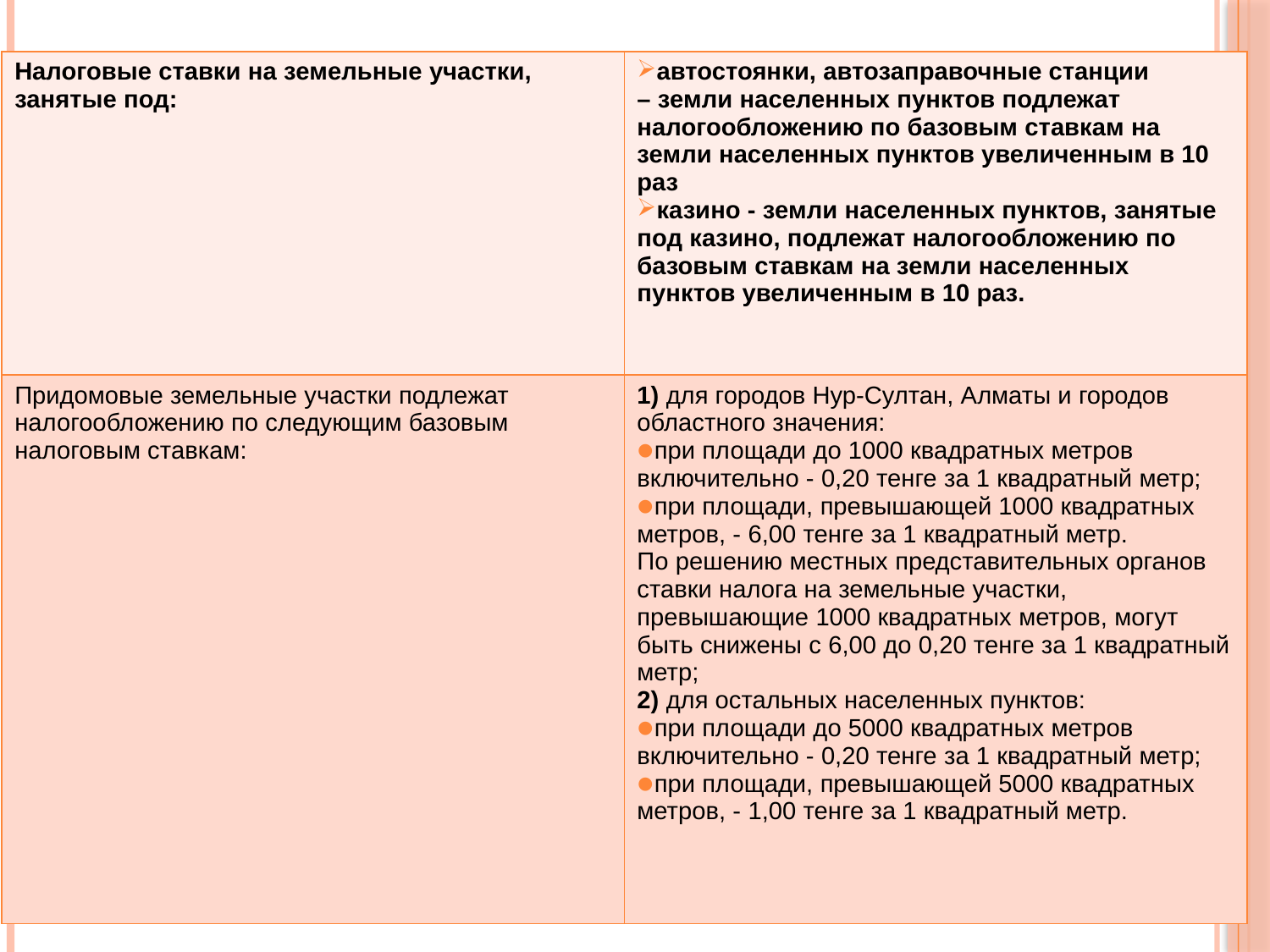

| Налоговые ставки на земельные участки, занятые под: | автостоянки, автозаправочные станции – земли населенных пунктов подлежат налогообложению по базовым ставкам на земли населенных пунктов увеличенным в 10 раз казино - земли населенных пунктов, занятые под казино, подлежат налогообложению по базовым ставкам на земли населенных пунктов увеличенным в 10 раз. |
| --- | --- |
| Придомовые земельные участки подлежат налогообложению по следующим базовым налоговым ставкам: | 1) для городов Нур-Султан, Алматы и городов областного значения: при площади до 1000 квадратных метров включительно - 0,20 тенге за 1 квадратный метр; при площади, превышающей 1000 квадратных метров, - 6,00 тенге за 1 квадратный метр. По решению местных представительных органов ставки налога на земельные участки, превышающие 1000 квадратных метров, могут быть снижены с 6,00 до 0,20 тенге за 1 квадратный метр; 2) для остальных населенных пунктов: при площади до 5000 квадратных метров включительно - 0,20 тенге за 1 квадратный метр; при площади, превышающей 5000 квадратных метров, - 1,00 тенге за 1 квадратный метр. |